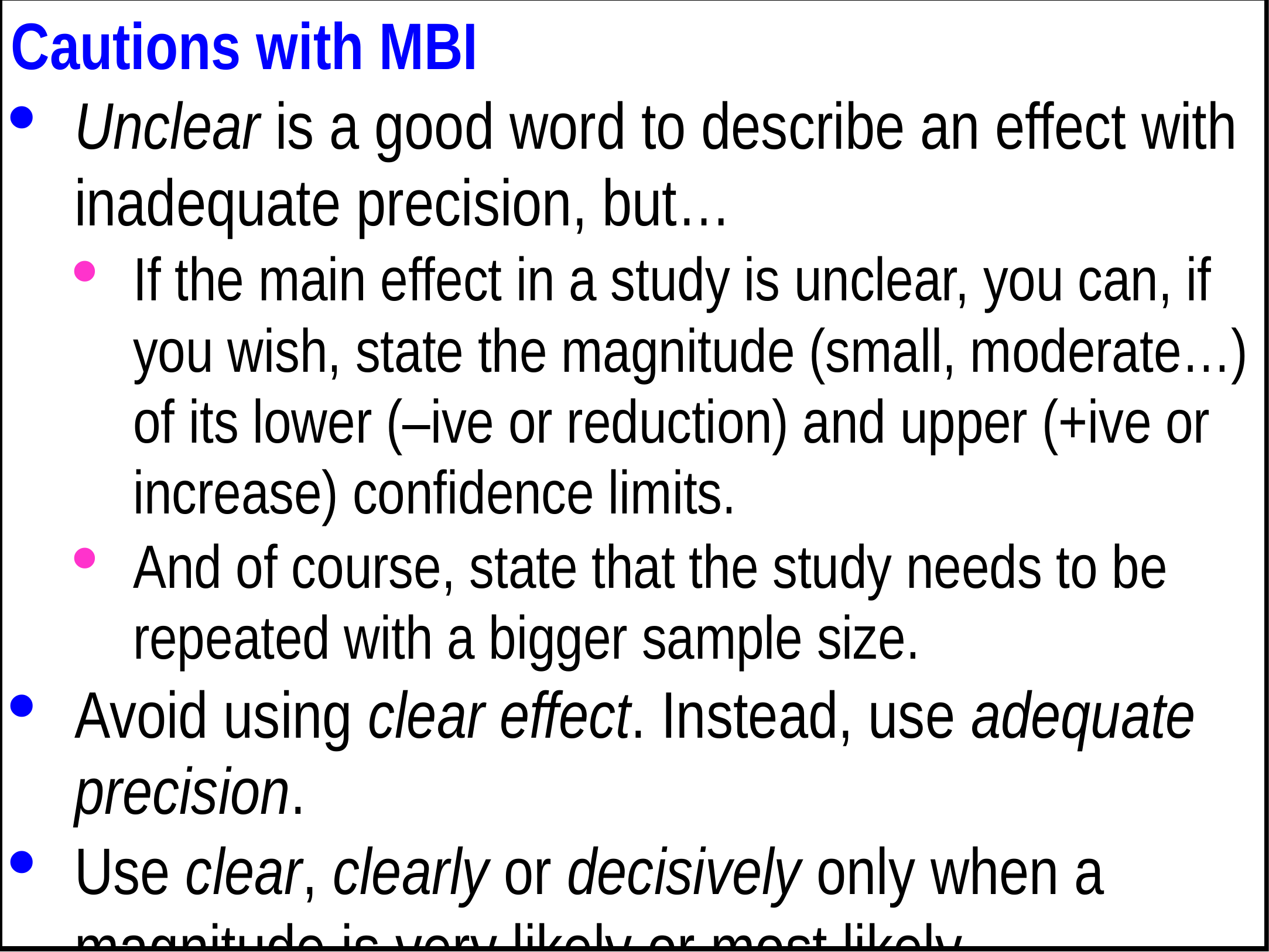

Cautions with MBI
Unclear is a good word to describe an effect with inadequate precision, but…
If the main effect in a study is unclear, you can, if you wish, state the magnitude (small, moderate…) of its lower (–ive or reduction) and upper (+ive or increase) confidence limits.
And of course, state that the study needs to be repeated with a bigger sample size.
Avoid using clear effect. Instead, use adequate precision.
Use clear, clearly or decisively only when a magnitude is very likely or most likely.
So, if an effect is possibly or likely substantial (or trivial), do not end up carelessly concluding that there is (or isn't) an effect.
Instead, keep possibly or likely in the conclusion, or conclude that there is some evidence or good evidence that the effect is substantial (or trivial).
Be extra careful when you use small, moderate, etc. to describe the observed effect and probabilities to describe the true effect.
Example: observed large and very likely substantial is different from very likely large.
It's very likely large only if there is at least a 95% chance it is large. Otherwise it is only possibly or likely large.
An effect can be unclear with clinical MBI but have adequate precision with non-clinical MBI, and vice versa.
Don't cheat here. If you are doing the study for evidence that a treatment or strategy could be beneficial or harmful, you should use clinical MBI.
Effects of modifiers usually require non-clinical MBI. Example: a positive effect of gender on performance would not usually lead to a recommendation to change gender!